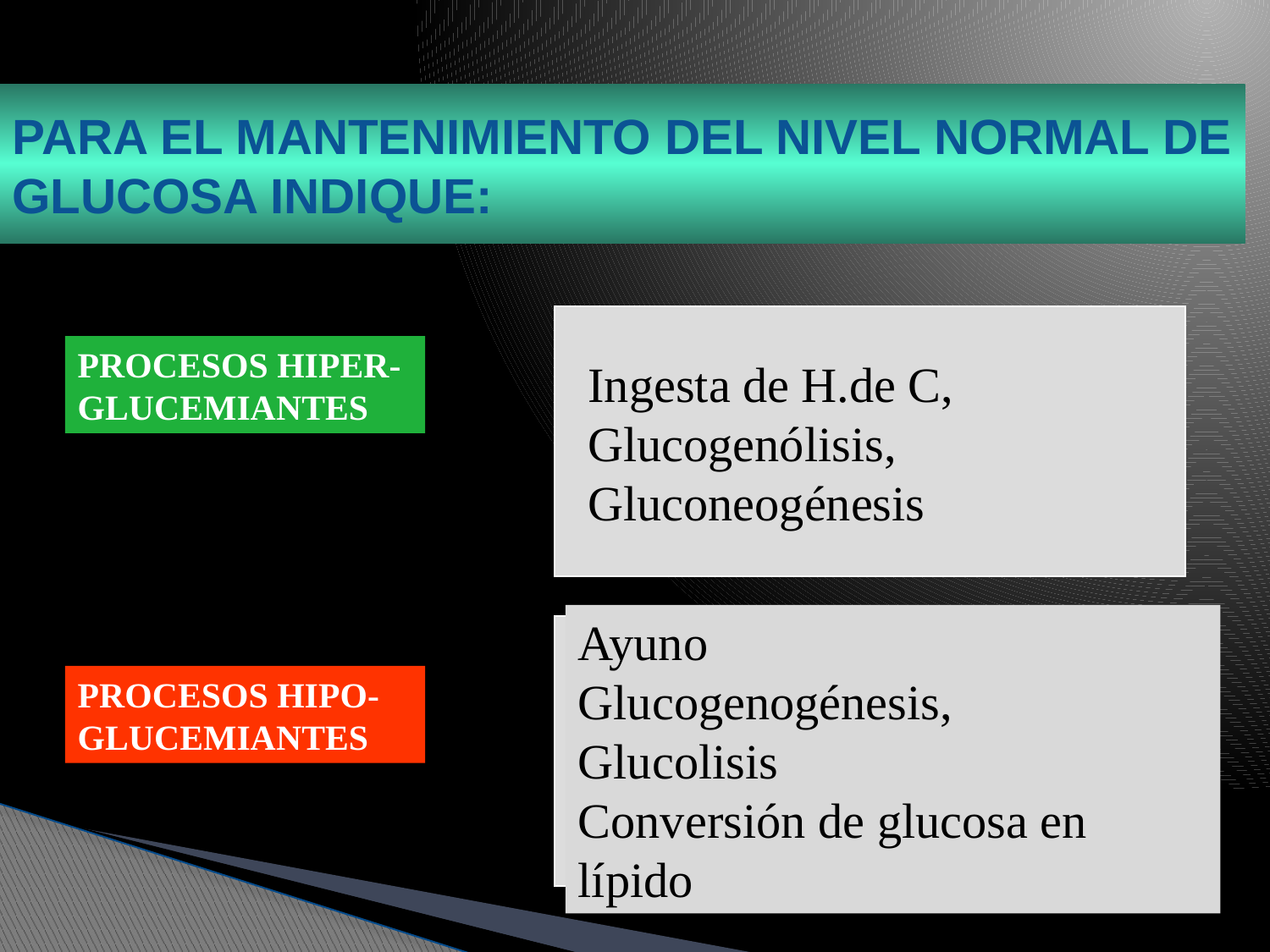

# PARA EL MANTENIMIENTO DEL NIVEL NORMAL DE GLUCOSA INDIQUE:

PROCESOS HIPER- GLUCEMIANTES
Ingesta de H.de C, Glucogenólisis,
Gluconeogénesis
Ayuno
Glucogenogénesis,
Glucolisis
Conversión de glucosa en lípido

PROCESOS HIPO- GLUCEMIANTES